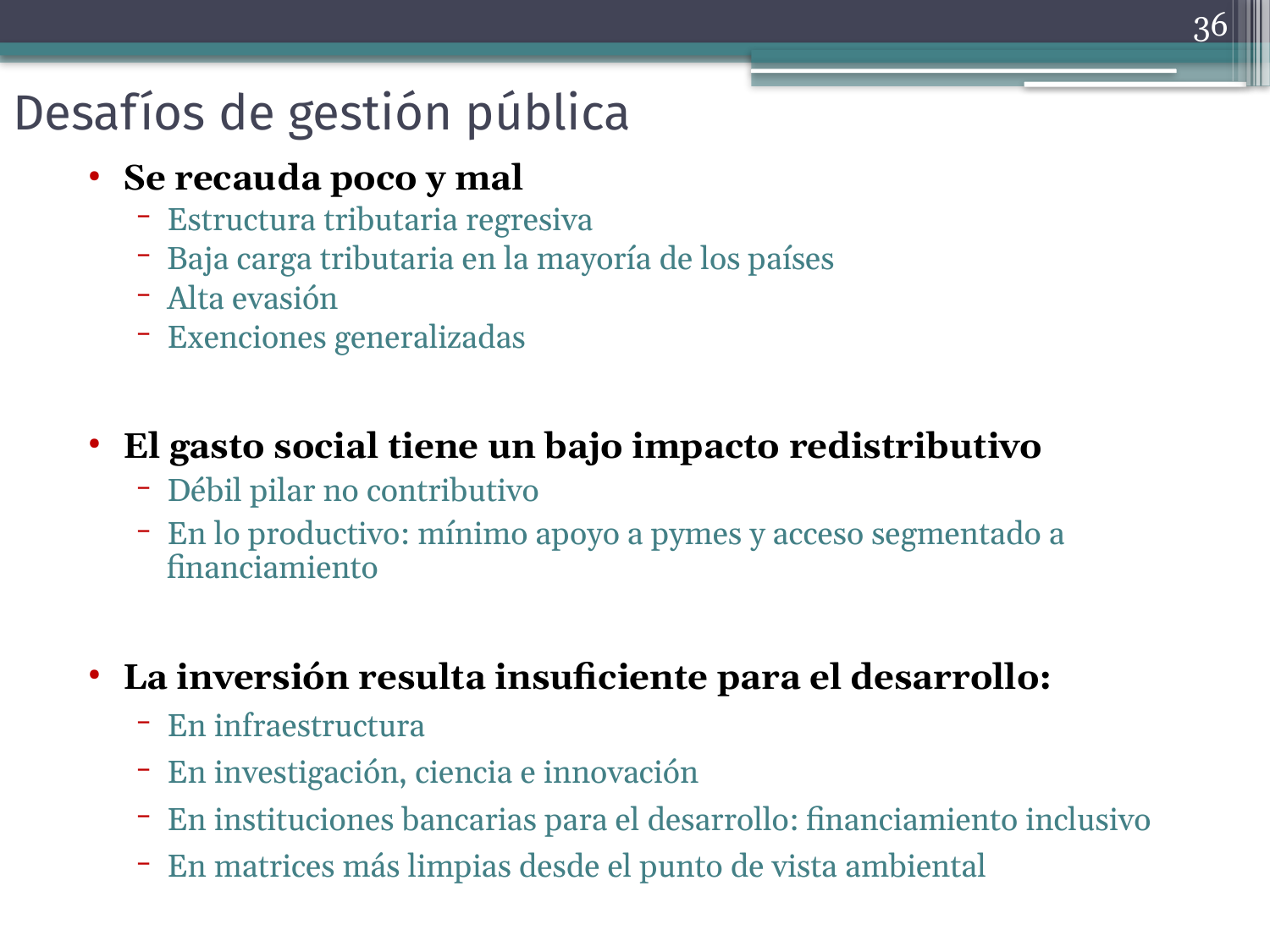

36
# Desafíos de gestión pública
Se recauda poco y mal
Estructura tributaria regresiva
Baja carga tributaria en la mayoría de los países
Alta evasión
Exenciones generalizadas

El gasto social tiene un bajo impacto redistributivo
Débil pilar no contributivo
En lo productivo: mínimo apoyo a pymes y acceso segmentado a financiamiento

La inversión resulta insuficiente para el desarrollo:
En infraestructura
En investigación, ciencia e innovación
En instituciones bancarias para el desarrollo: financiamiento inclusivo
En matrices más limpias desde el punto de vista ambiental